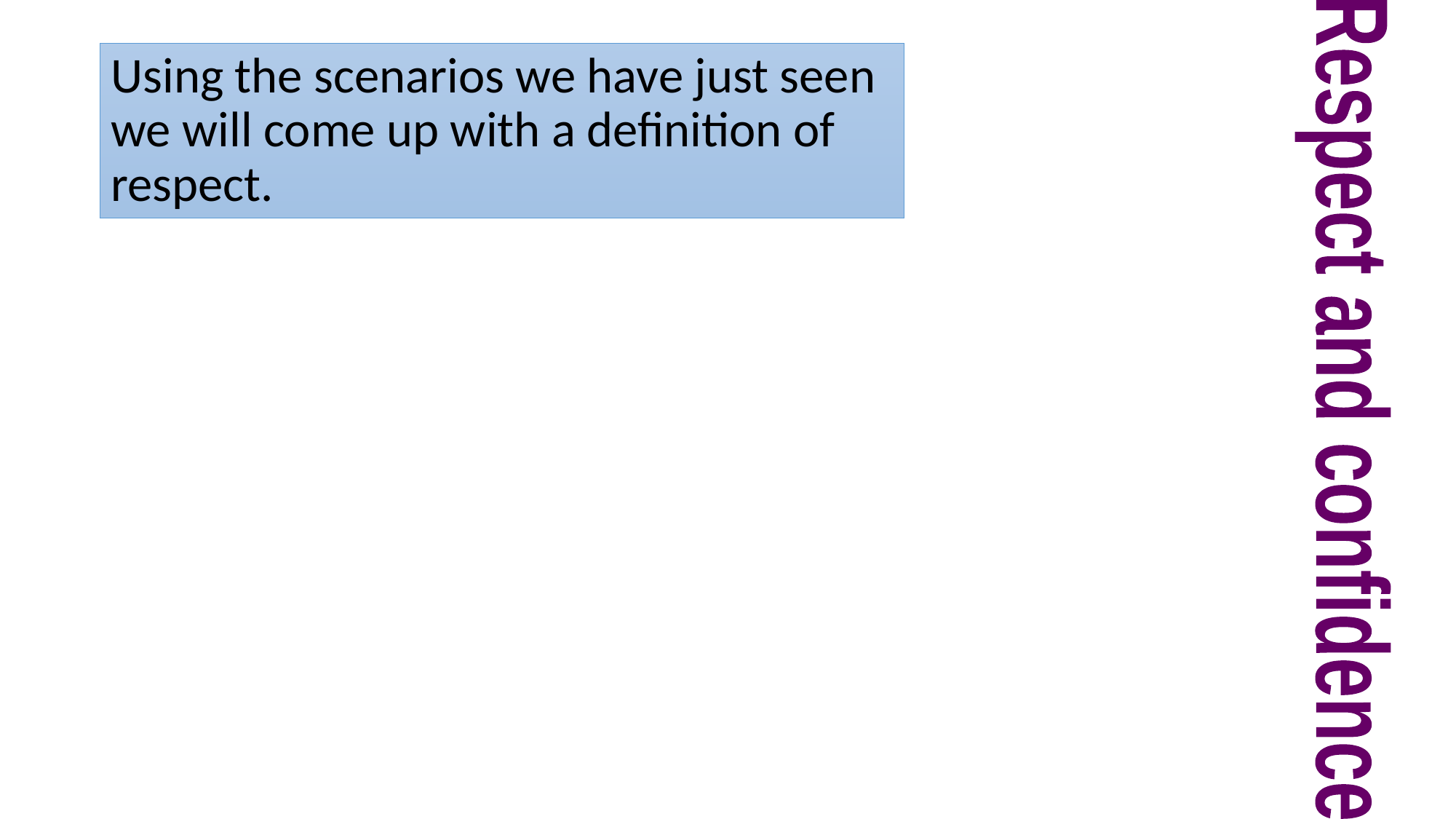

# Using the scenarios we have just seen we will come up with a definition of respect.

Respect and confidence